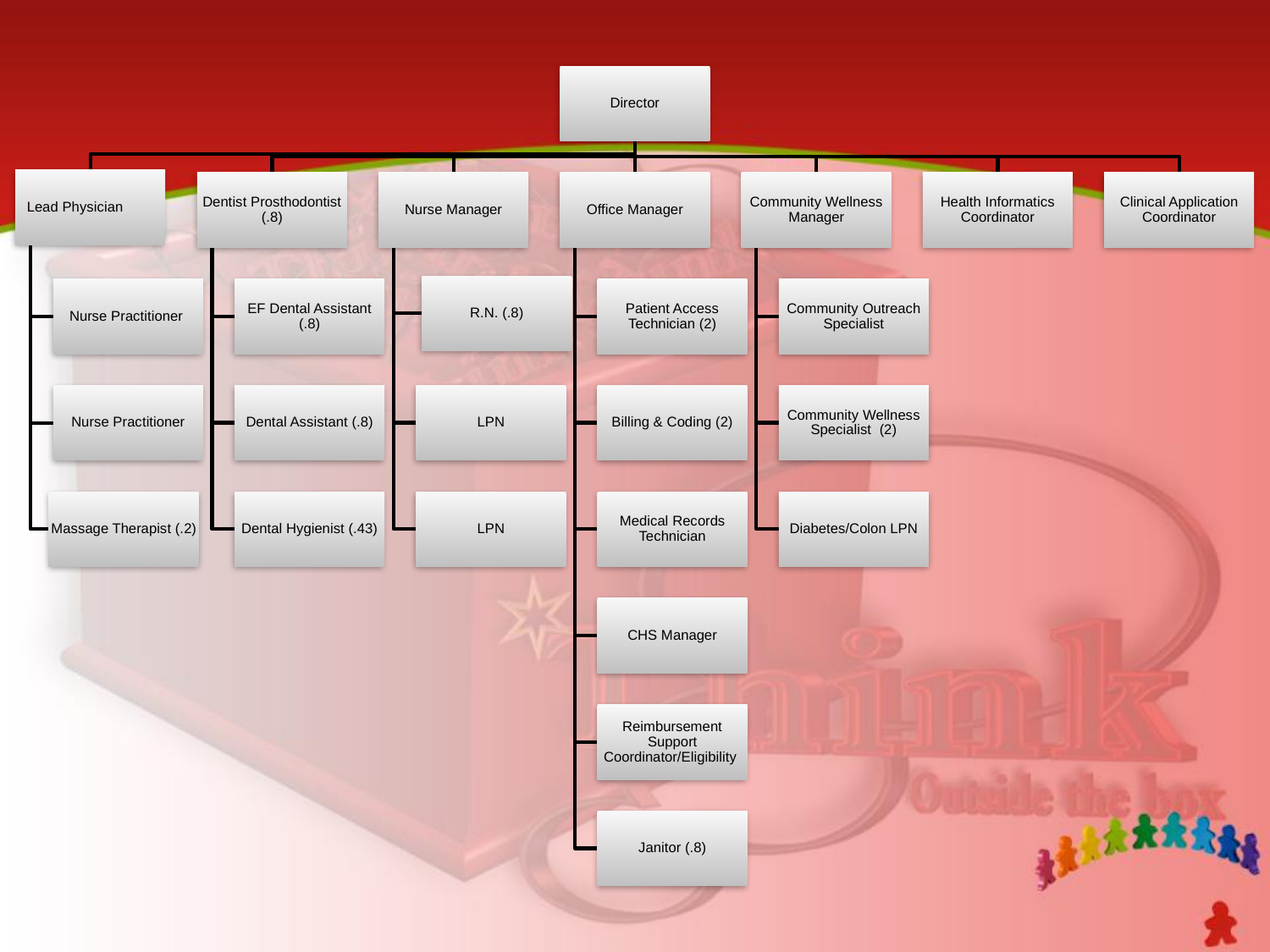

Director
Lead Physician
Nurse Practitioner
Nurse Practitioner
Massage Therapist (.2)
Dentist Prosthodontist (.8)
EF Dental Assistant (.8)
Dental Assistant (.8)
Dental Hygienist (.43)
Nurse Manager
R.N. (.8)
LPN
LPN
Office Manager
Patient Access Technician (2)
Billing & Coding (2)
Medical Records Technician
CHS Manager
Reimbursement Support Coordinator/Eligibility
Janitor (.8)
Community Wellness Manager
Community Outreach Specialist
Community Wellness Specialist  (2)
Diabetes/Colon LPN
Health Informatics Coordinator
Clinical Application Coordinator